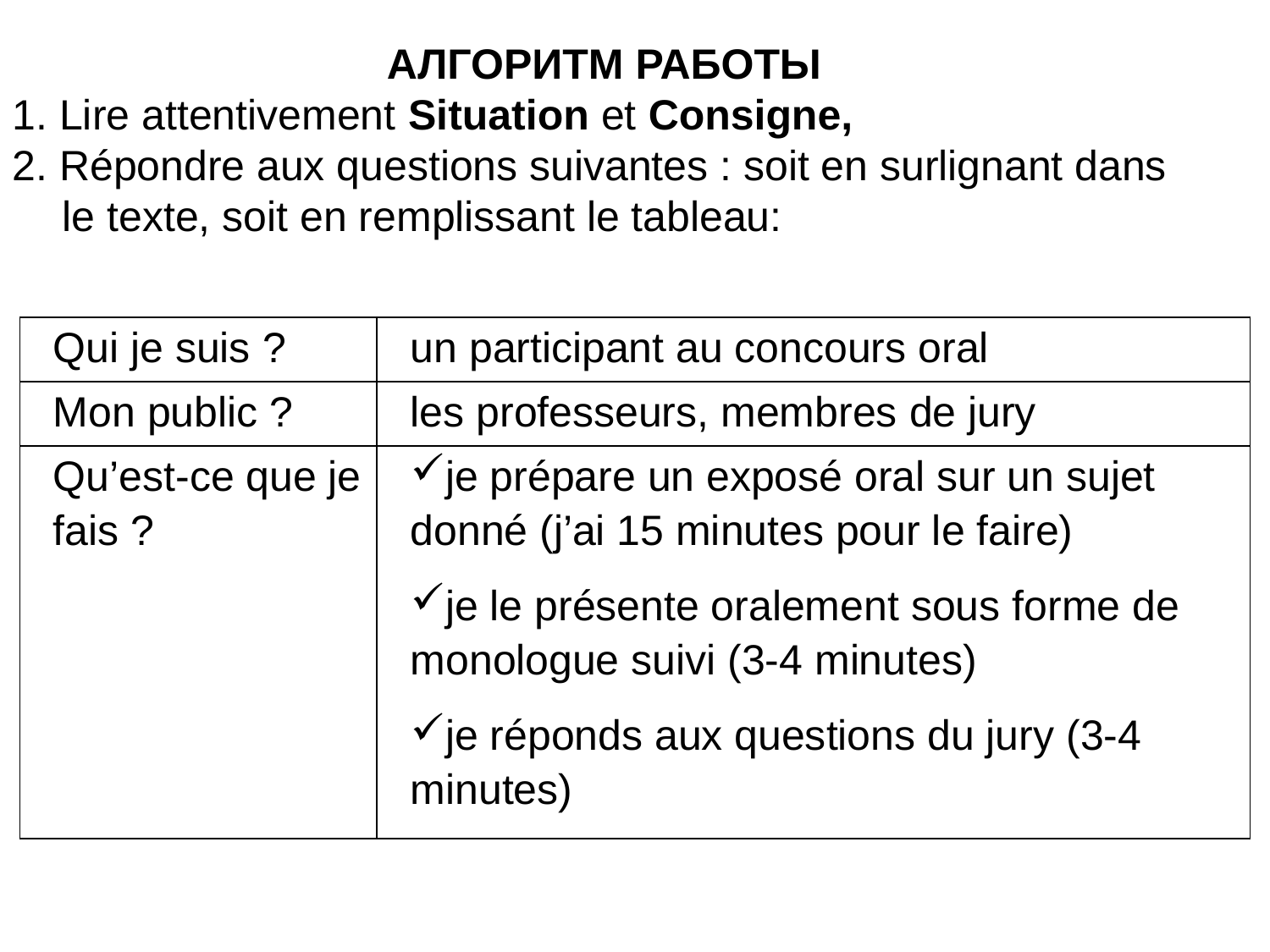

Алгоритм работы
1. Lire attentivement Situation et Consigne,
2. Répondre aux questions suivantes : soit en surlignant dans le texte, soit en remplissant le tableau:
| Qui je suis ? | un participant au concours oral |
| --- | --- |
| Mon public ? | les professeurs, membres de jury |
| Qu’est-ce que je fais ? | je prépare un exposé oral sur un sujet donné (j’ai 15 minutes pour le faire) je le présente oralement sous forme de monologue suivi (3-4 minutes) je réponds aux questions du jury (3-4 minutes) |